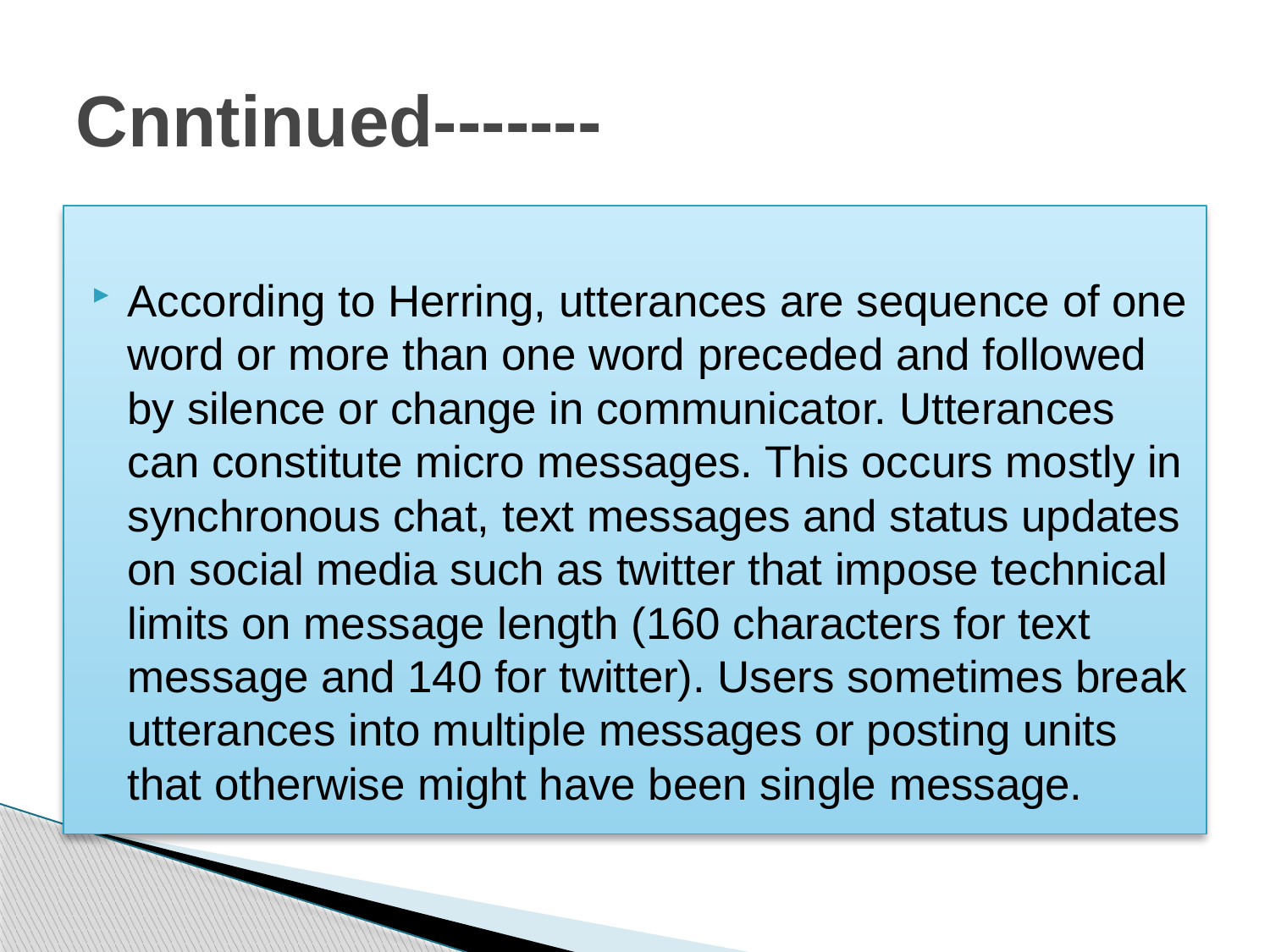

# Cnntinued-------

According to Herring, utterances are sequence of one word or more than one word preceded and followed by silence or change in communicator. Utterances can constitute micro messages. This occurs mostly in synchronous chat, text messages and status updates on social media such as twitter that impose technical limits on message length (160 characters for text message and 140 for twitter). Users sometimes break utterances into multiple messages or posting units that otherwise might have been single message.